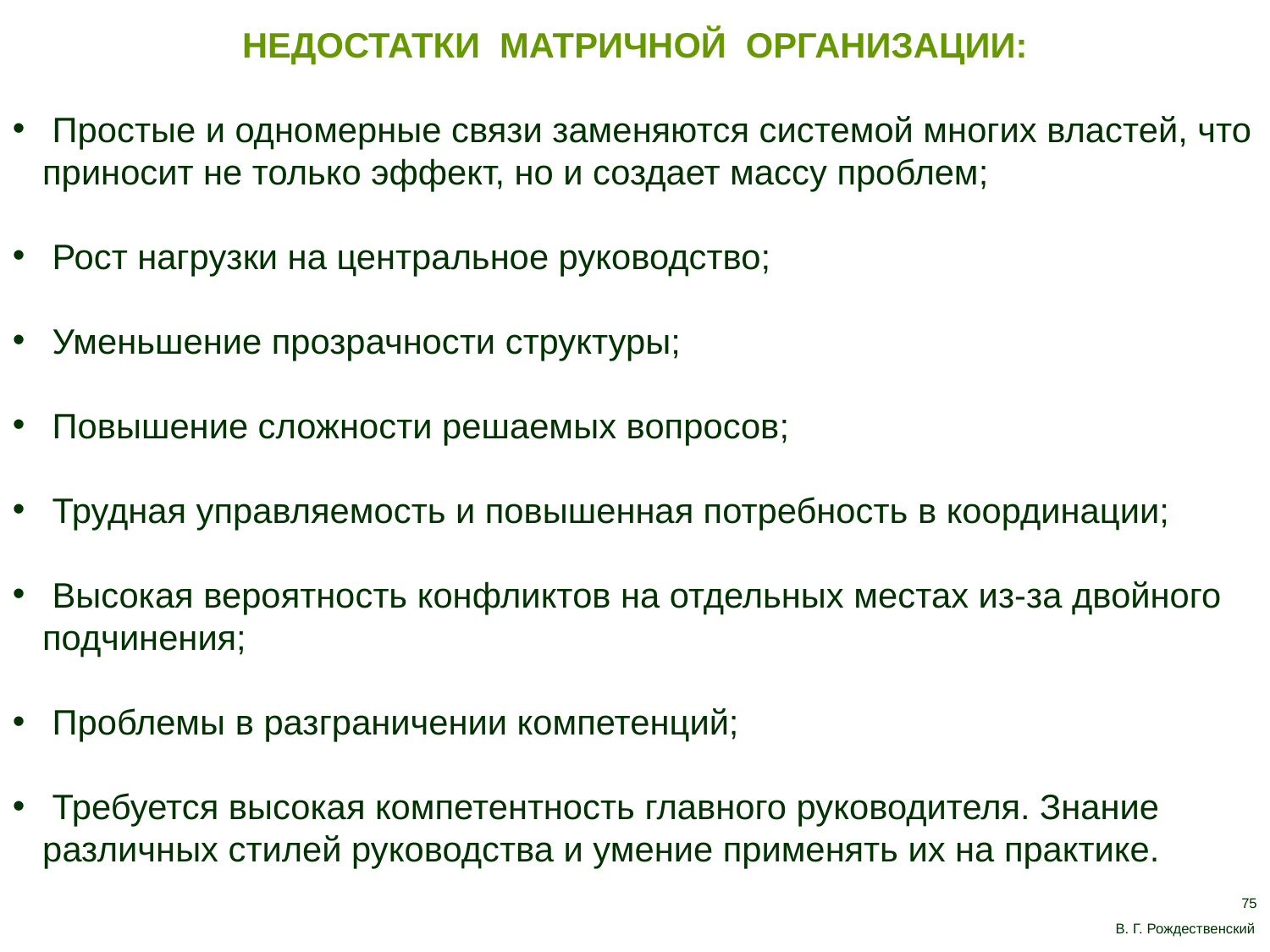

НЕДОСТАТКИ  МАТРИЧНОЙ  ОРГАНИЗАЦИИ:

 Простые и одномерные связи заменяются системой многих властей, что приносит не только эффект, но и создает массу проблем;

 Рост нагрузки на центральное руководство;

 Уменьшение прозрачности структуры;

 Повышение сложности решаемых вопросов;

 Трудная управляемость и повышенная потребность в координации;

 Высокая вероятность конфликтов на отдельных местах из-за двойного подчинения;

 Проблемы в разграничении компетенций;

 Требуется высокая компетентность главного руководителя. Знание различных стилей руководства и умение применять их на практике.
75
В. Г. Рождественский